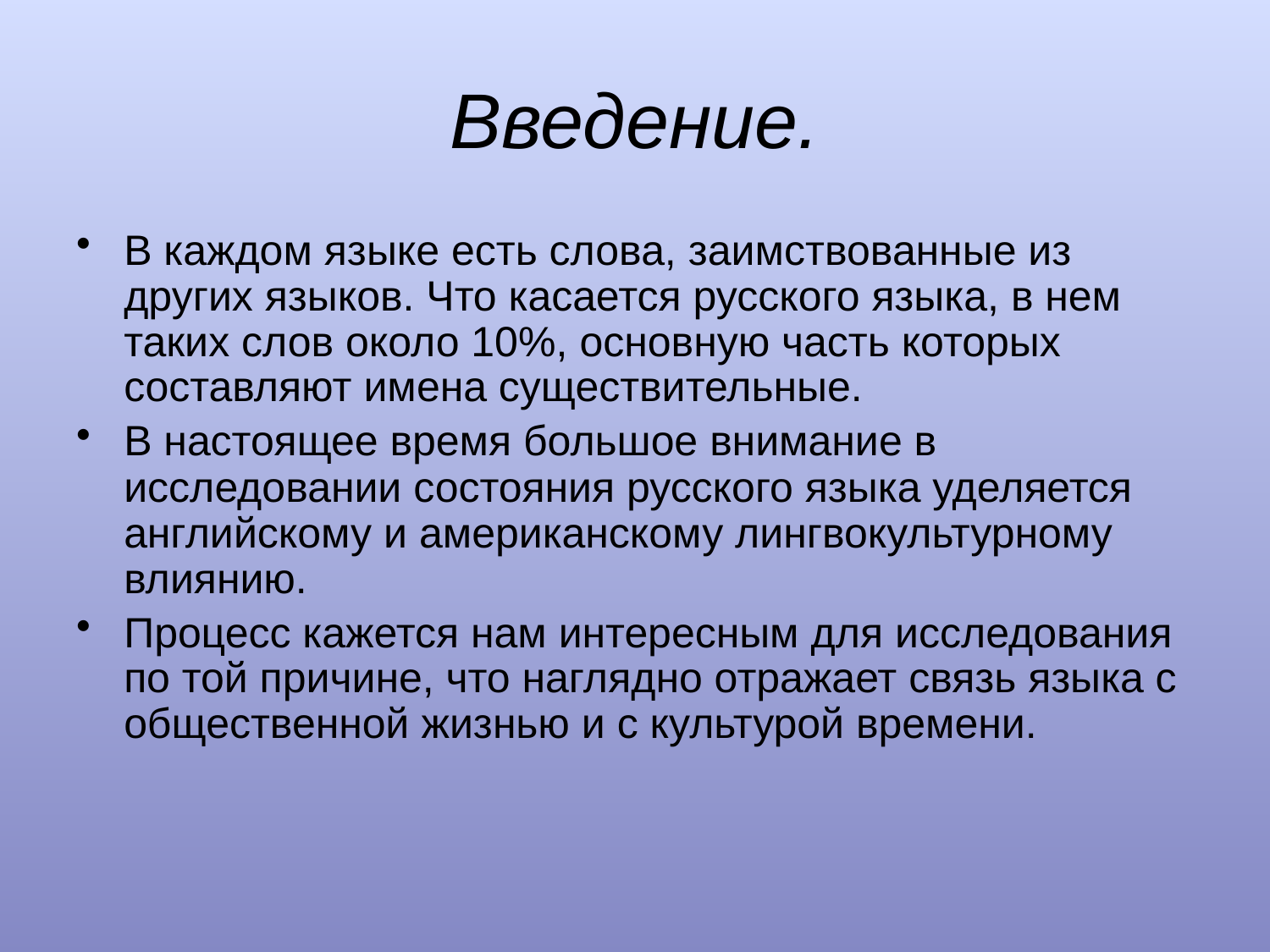

# Введение.
В каждом языке есть слова, заимствованные из других языков. Что касается русского языка, в нем таких слов около 10%, основную часть которых составляют имена существительные.
В настоящее время большое внимание в исследовании состояния русского языка уделяется английскому и американскому лингвокультурному влиянию.
Процесс кажется нам интересным для исследования  по той причине, что наглядно отражает связь языка с общественной жизнью и с культурой времени.